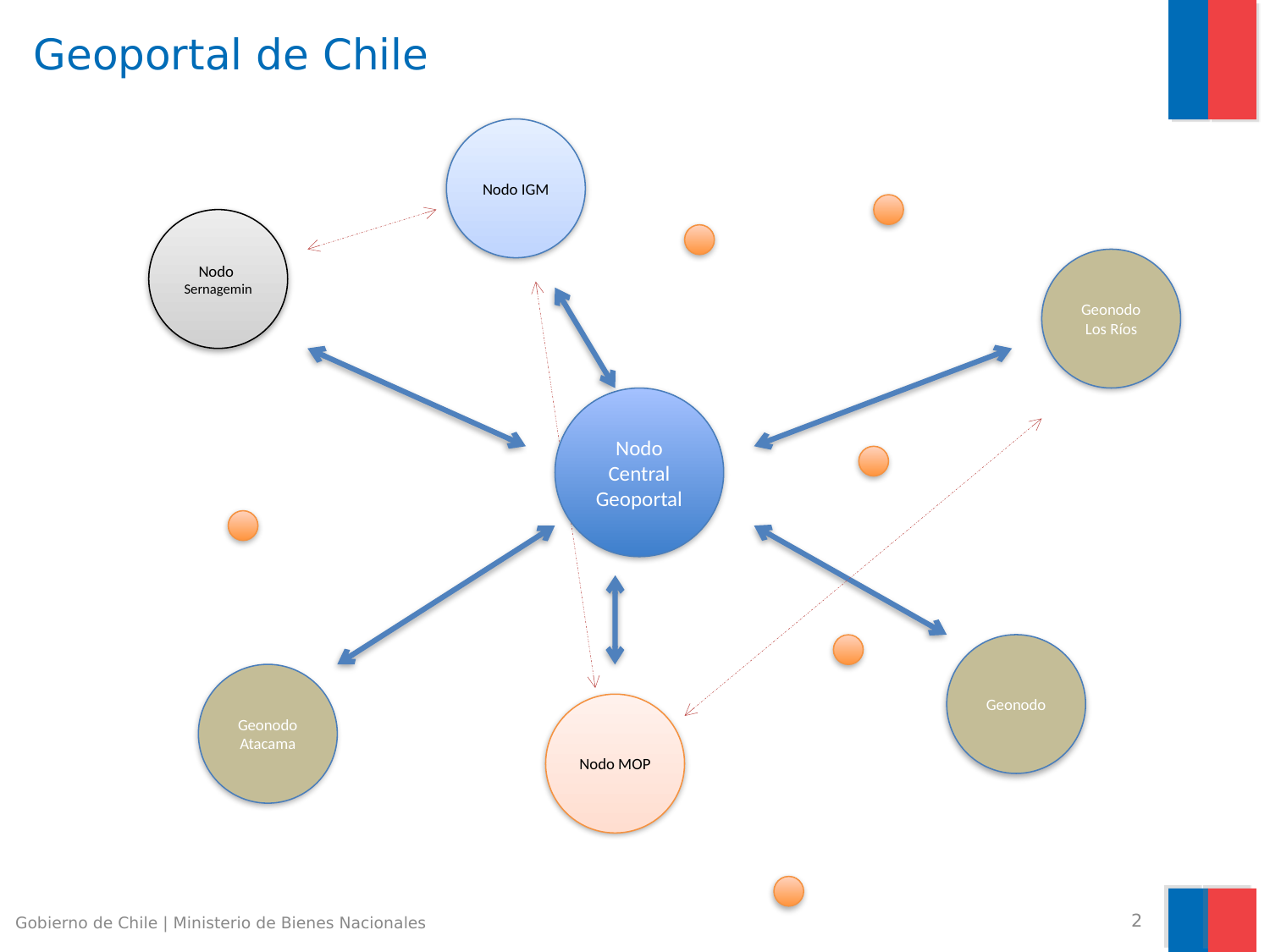

# Geoportal de Chile
Nodo IGM

Nodo  Sernagemin

Geonodo
Los Ríos
Nodo Central
Geoportal

Geonodo

Geonodo
Atacama
Nodo MOP

Gobierno de Chile | Ministerio de Bienes Nacionales
2